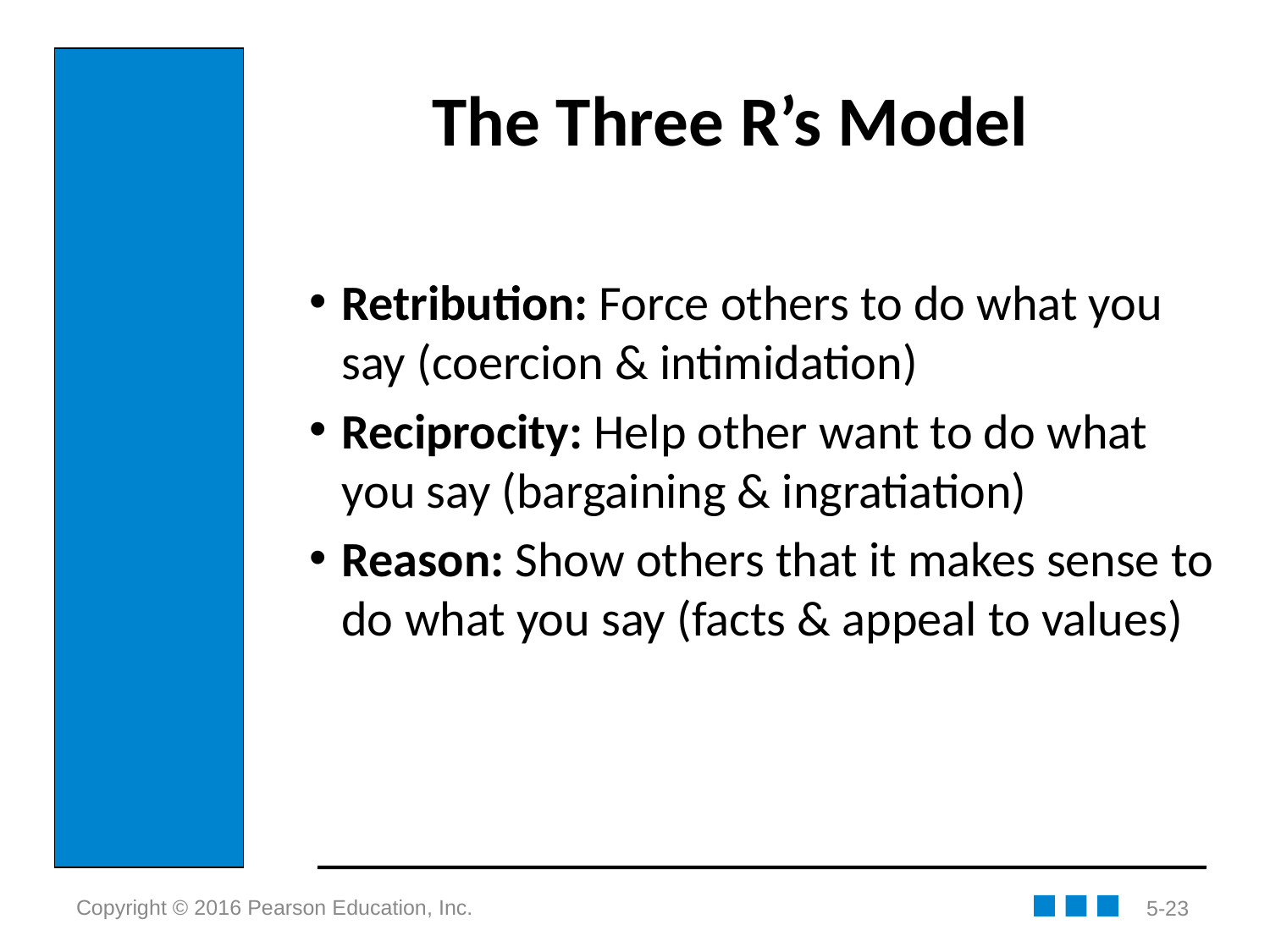

# The Three R’s Model

Retribution: Force others to do what you say (coercion & intimidation)
Reciprocity: Help other want to do what you say (bargaining & ingratiation)
Reason: Show others that it makes sense to do what you say (facts & appeal to values)

5-23
Copyright © 2016 Pearson Education, Inc.